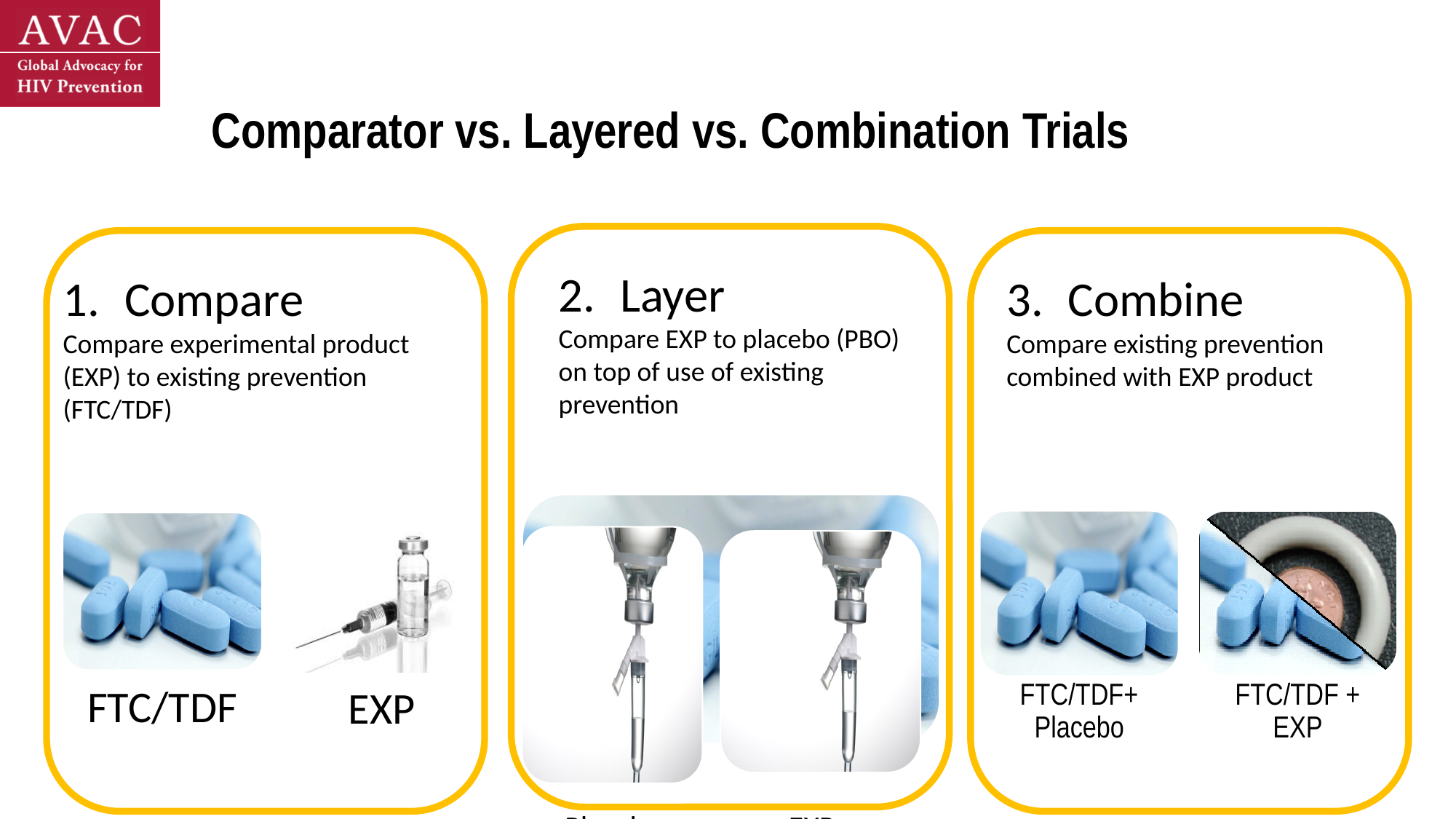

# Comparator vs. Layered vs. Combination Trials

Layer
Compare EXP to placebo (PBO) on top of use of existing prevention
Placebo
EXP

Compare
Compare experimental product (EXP) to existing prevention (FTC/TDF)
FTC/TDF
EXP

Combine
Compare existing prevention combined with EXP product
FTC/TDF+ Placebo
FTC/TDF + EXP